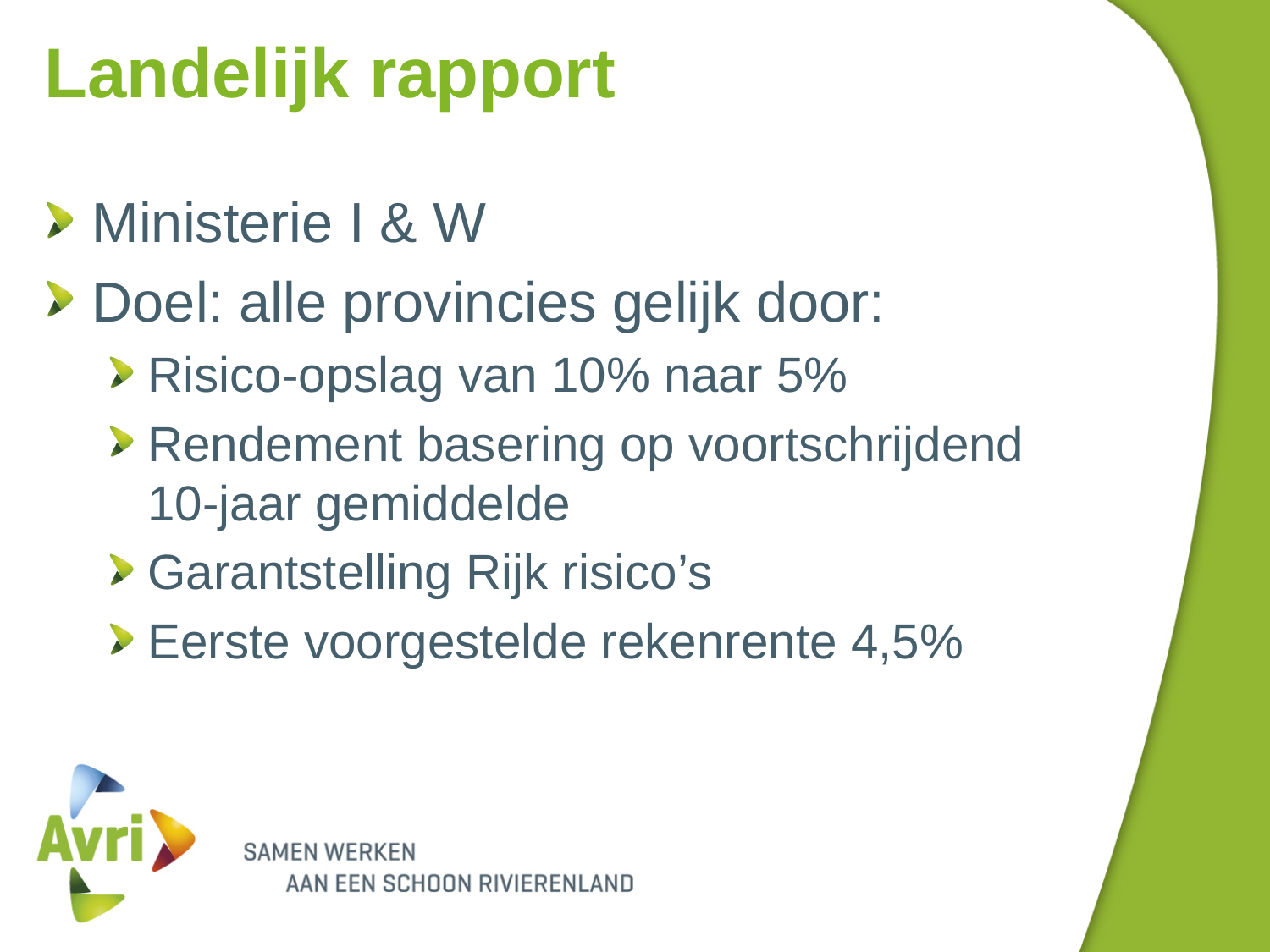

# Landelijk rapport
Ministerie I & W
Doel: alle provincies gelijk door:
Risico-opslag van 10% naar 5%
Rendement basering op voortschrijdend 10-jaar gemiddelde
Garantstelling Rijk risico’s
Eerste voorgestelde rekenrente 4,5%